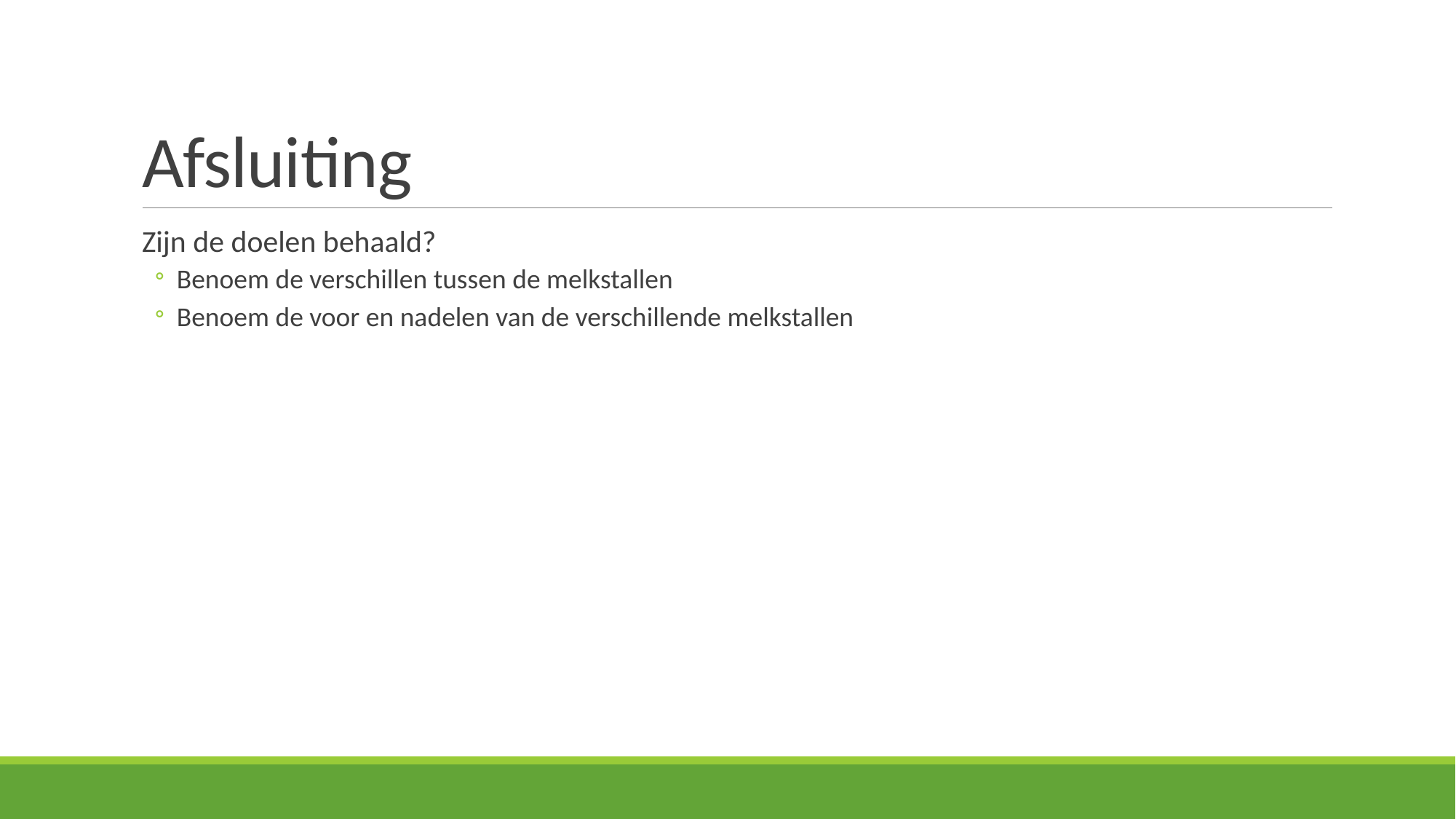

# Afsluiting
Zijn de doelen behaald?
Benoem de verschillen tussen de melkstallen
Benoem de voor en nadelen van de verschillende melkstallen